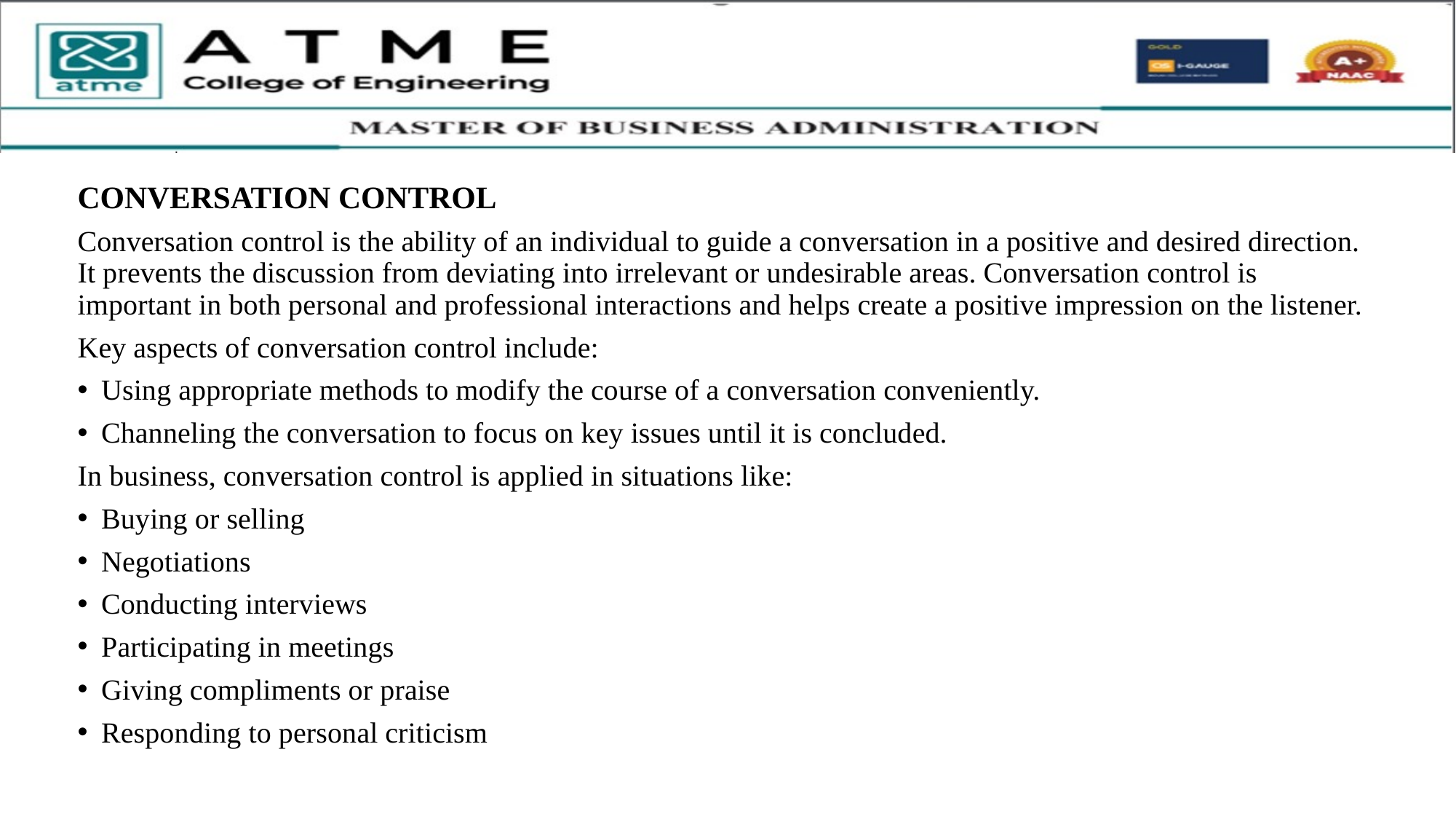

CONVERSATION CONTROL
Conversation control is the ability of an individual to guide a conversation in a positive and desired direction. It prevents the discussion from deviating into irrelevant or undesirable areas. Conversation control is important in both personal and professional interactions and helps create a positive impression on the listener.
Key aspects of conversation control include:
Using appropriate methods to modify the course of a conversation conveniently.
Channeling the conversation to focus on key issues until it is concluded.
In business, conversation control is applied in situations like:
Buying or selling
Negotiations
Conducting interviews
Participating in meetings
Giving compliments or praise
Responding to personal criticism